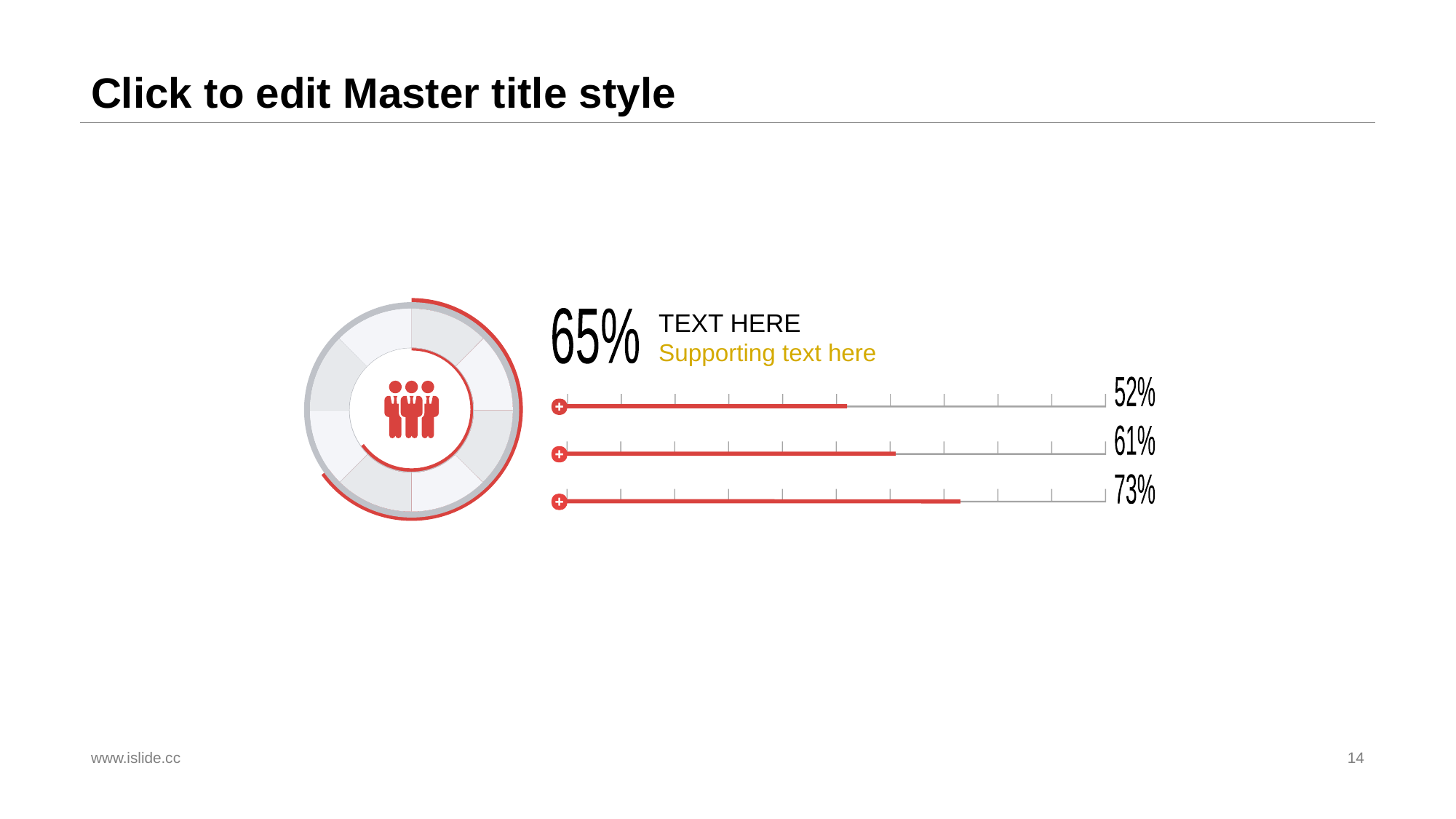

# Click to edit Master title style

TEXT HERE

65%

Supporting text here

52%

61%

73%

www.islide.cc
14